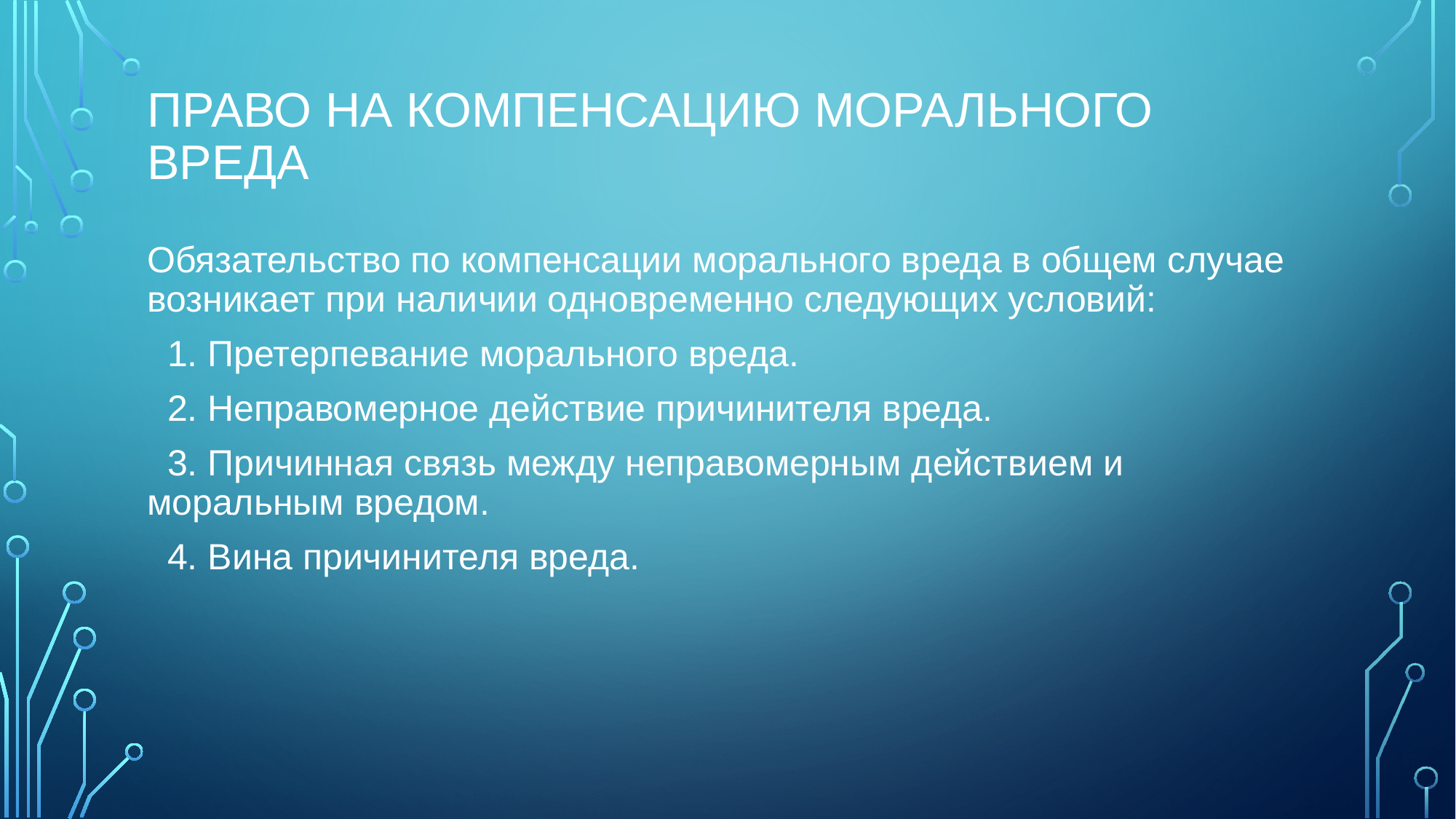

# Право на компенсацию морального вреда
Обязательство по компенсации морального вреда в общем случае возникает при наличии одновременно следующих условий:
  1. Претерпевание морального вреда.
  2. Неправомерное действие причинителя вреда.
  3. Причинная связь между неправомерным действием и моральным вредом.
  4. Вина причинителя вреда.